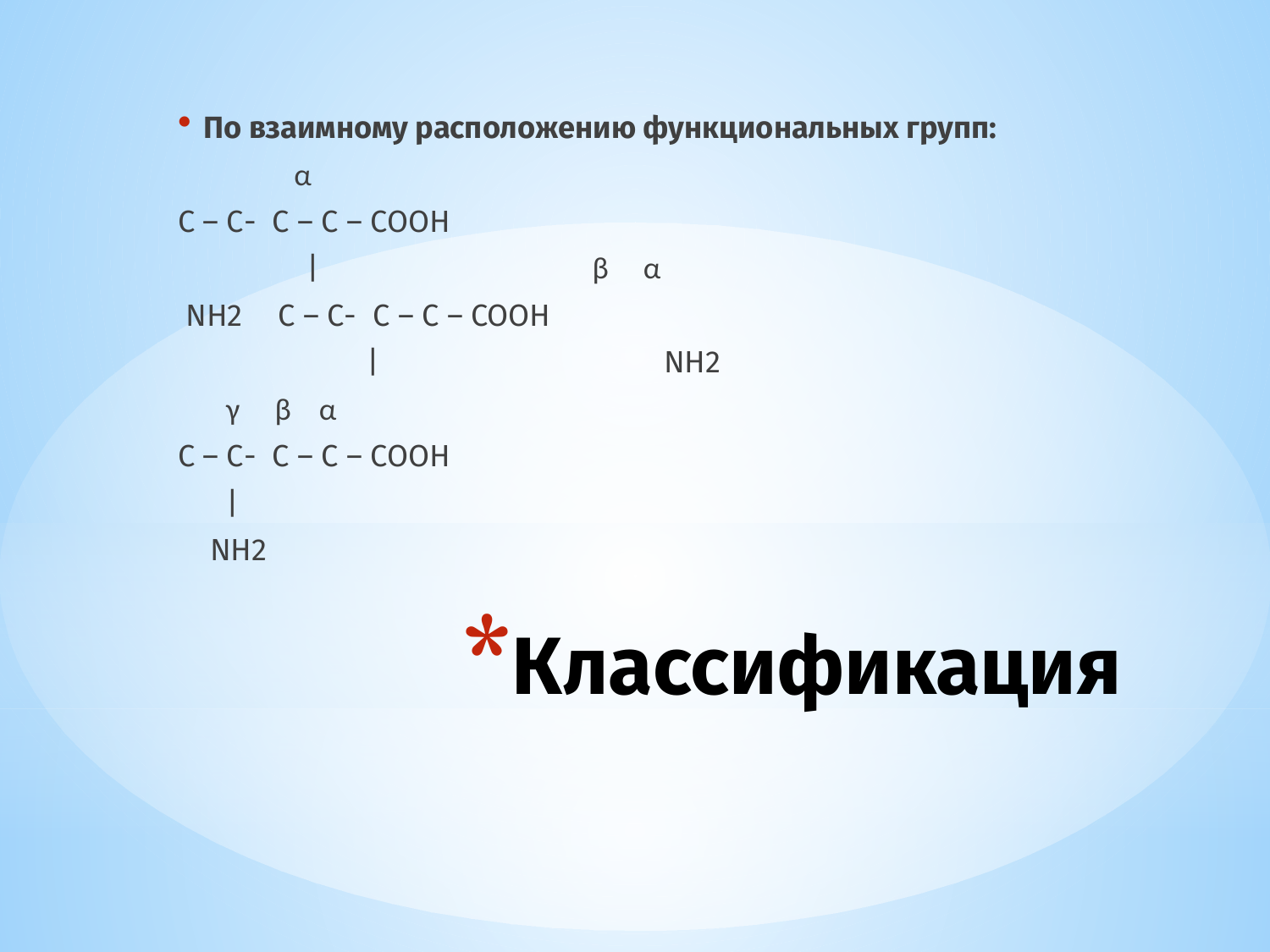

По взаимному расположению функциональных групп:
          	  α
С – С-  С – С – СООН
                |                                  β     α
	 NH2 		С – С-  С – С – СООН
          			           |					                       NH2
      γ     β    α
С – С-  С – С – СООН
      |
    NH2
# Классификация